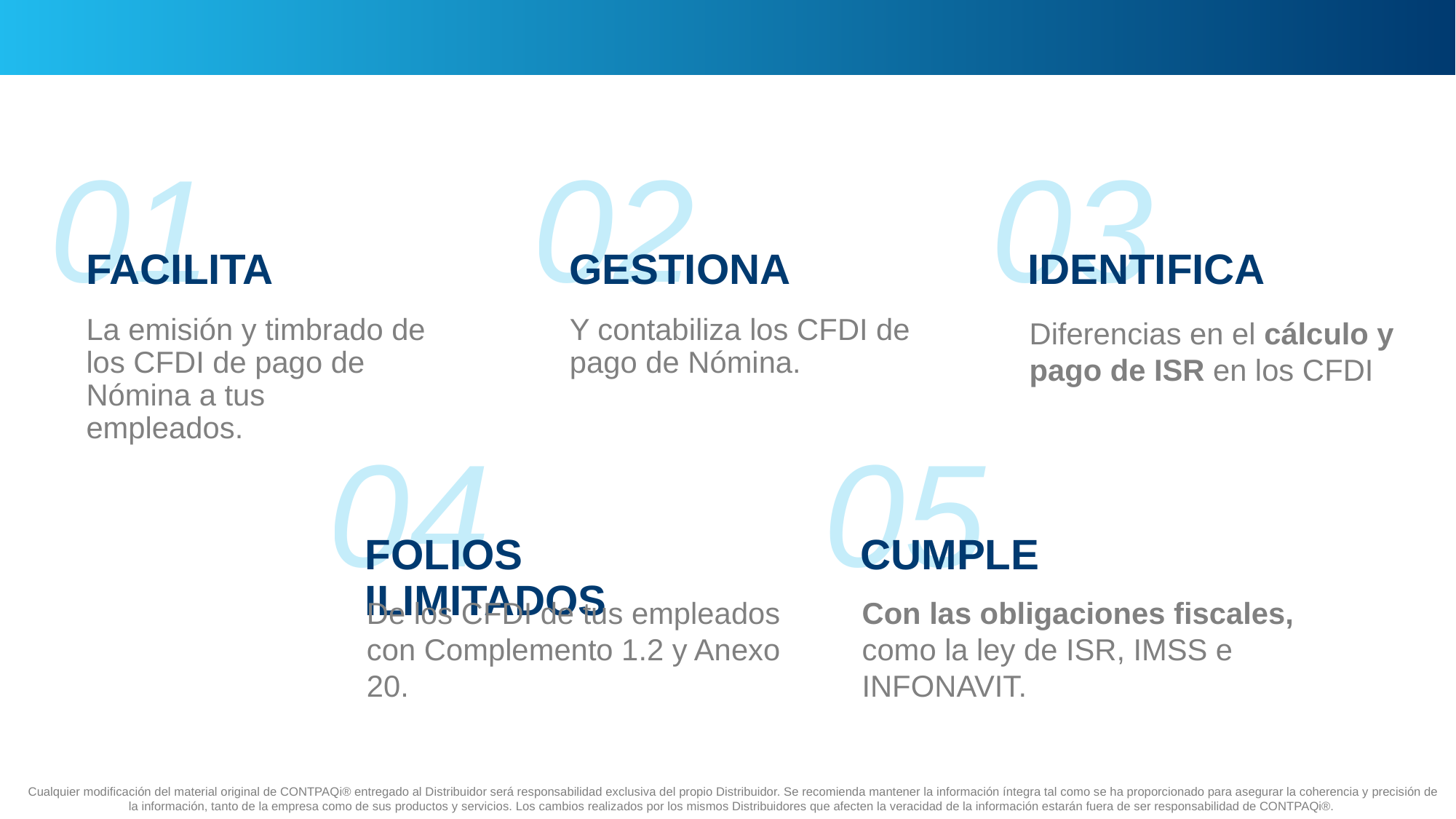

01
02
03
GESTIONA
FACILITA
IDENTIFICA
La emisión y timbrado de los CFDI de pago de Nómina a tus empleados.
Y contabiliza los CFDI de pago de Nómina.
Diferencias en el cálculo y pago de ISR en los CFDI
04
05
FOLIOS ILIMITADOS
CUMPLE
De los CFDI de tus empleados con Complemento 1.2 y Anexo 20.
Con las obligaciones fiscales, como la ley de ISR, IMSS e INFONAVIT.
Cualquier modificación del material original de CONTPAQi® entregado al Distribuidor será responsabilidad exclusiva del propio Distribuidor. Se recomienda mantener la información íntegra tal como se ha proporcionado para asegurar la coherencia y precisión de la información, tanto de la empresa como de sus productos y servicios. Los cambios realizados por los mismos Distribuidores que afecten la veracidad de la información estarán fuera de ser responsabilidad de CONTPAQi®.